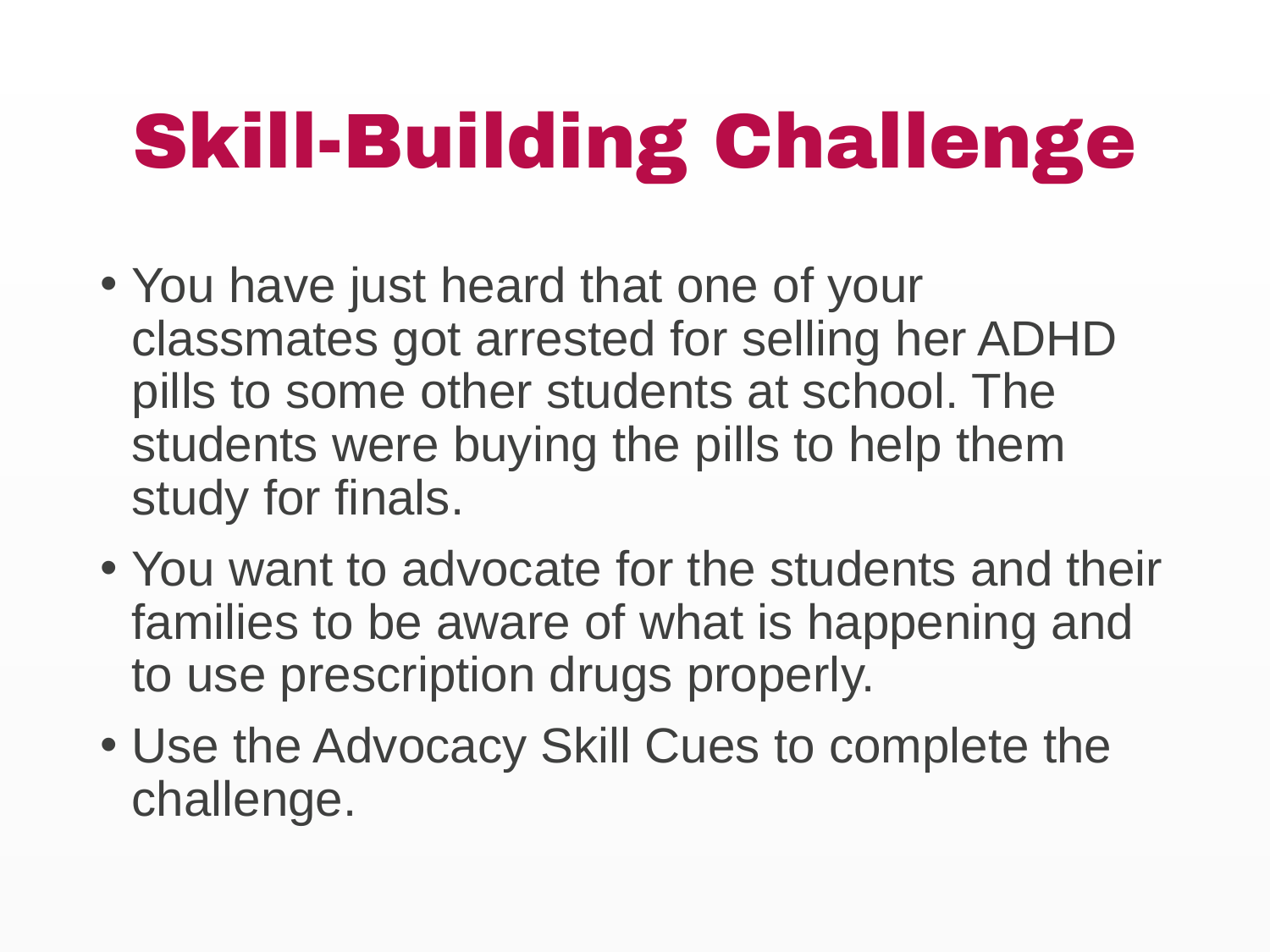

# Skill-Building Challenge
You have just heard that one of your classmates got arrested for selling her ADHD pills to some other students at school. The students were buying the pills to help them study for finals.
You want to advocate for the students and their families to be aware of what is happening and to use prescription drugs properly.
Use the Advocacy Skill Cues to complete the challenge.